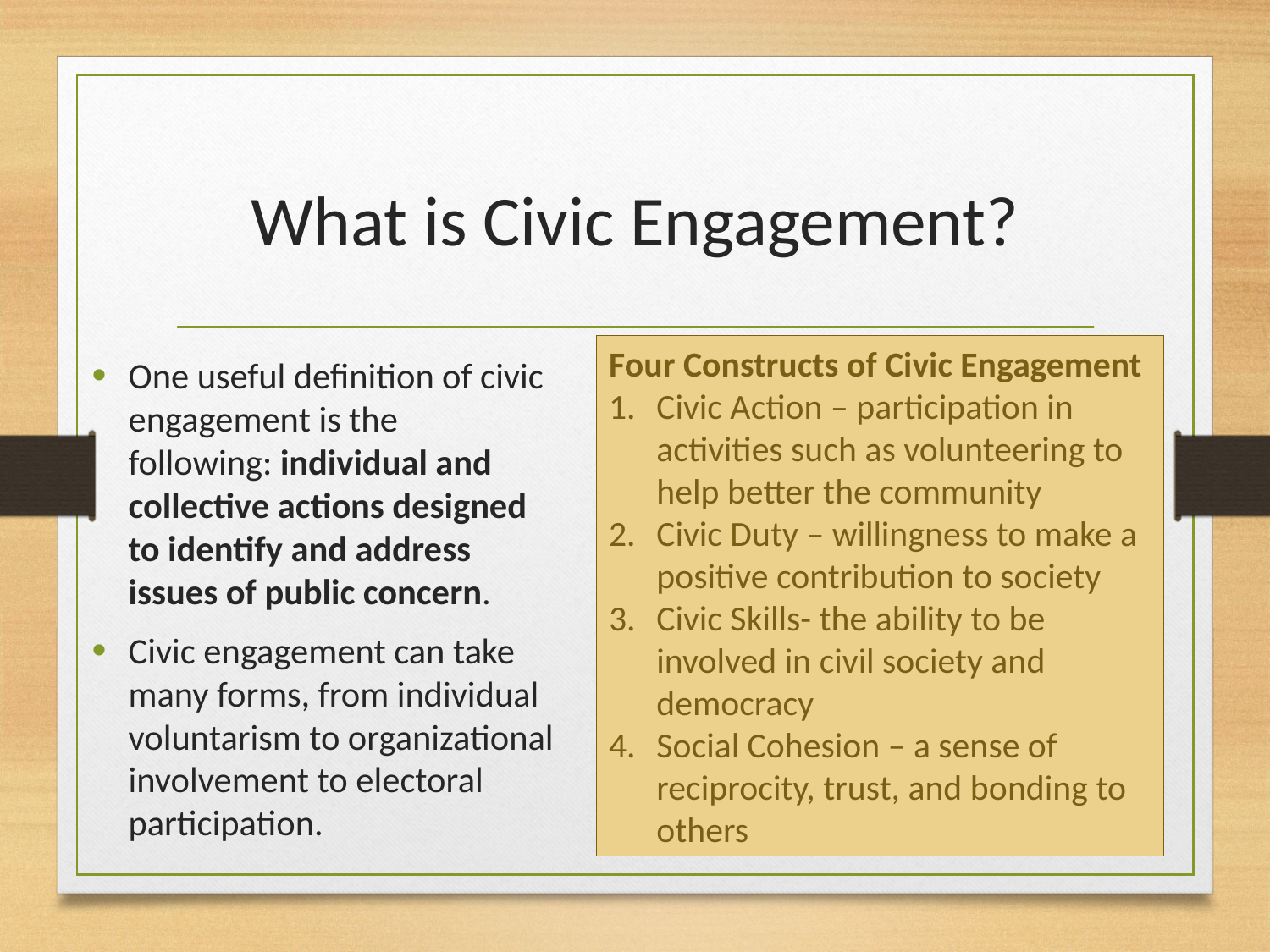

# What is Civic Engagement?
Four Constructs of Civic Engagement
Civic Action – participation in activities such as volunteering to help better the community
Civic Duty – willingness to make a positive contribution to society
Civic Skills- the ability to be involved in civil society and democracy
Social Cohesion – a sense of reciprocity, trust, and bonding to others
One useful definition of civic engagement is the following: individual and collective actions designed to identify and address issues of public concern.
Civic engagement can take many forms, from individual voluntarism to organizational involvement to electoral participation.